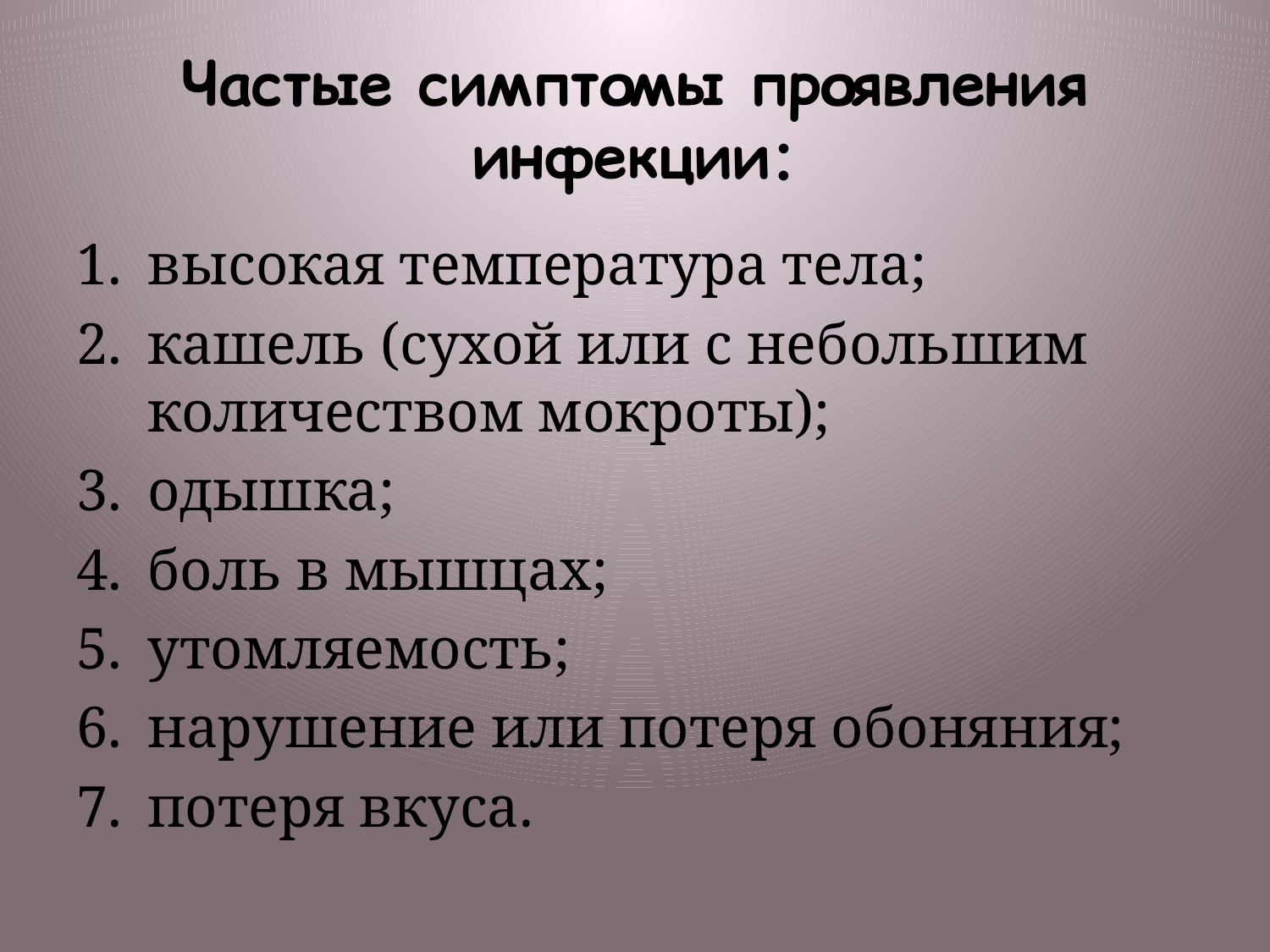

# Частые симптомы проявления инфекции:
высокая температура тела;
кашель (сухой или с небольшим количеством мокроты);
одышка;
боль в мышцах;
утомляемость;
нарушение или потеря обоняния;
потеря вкуса.